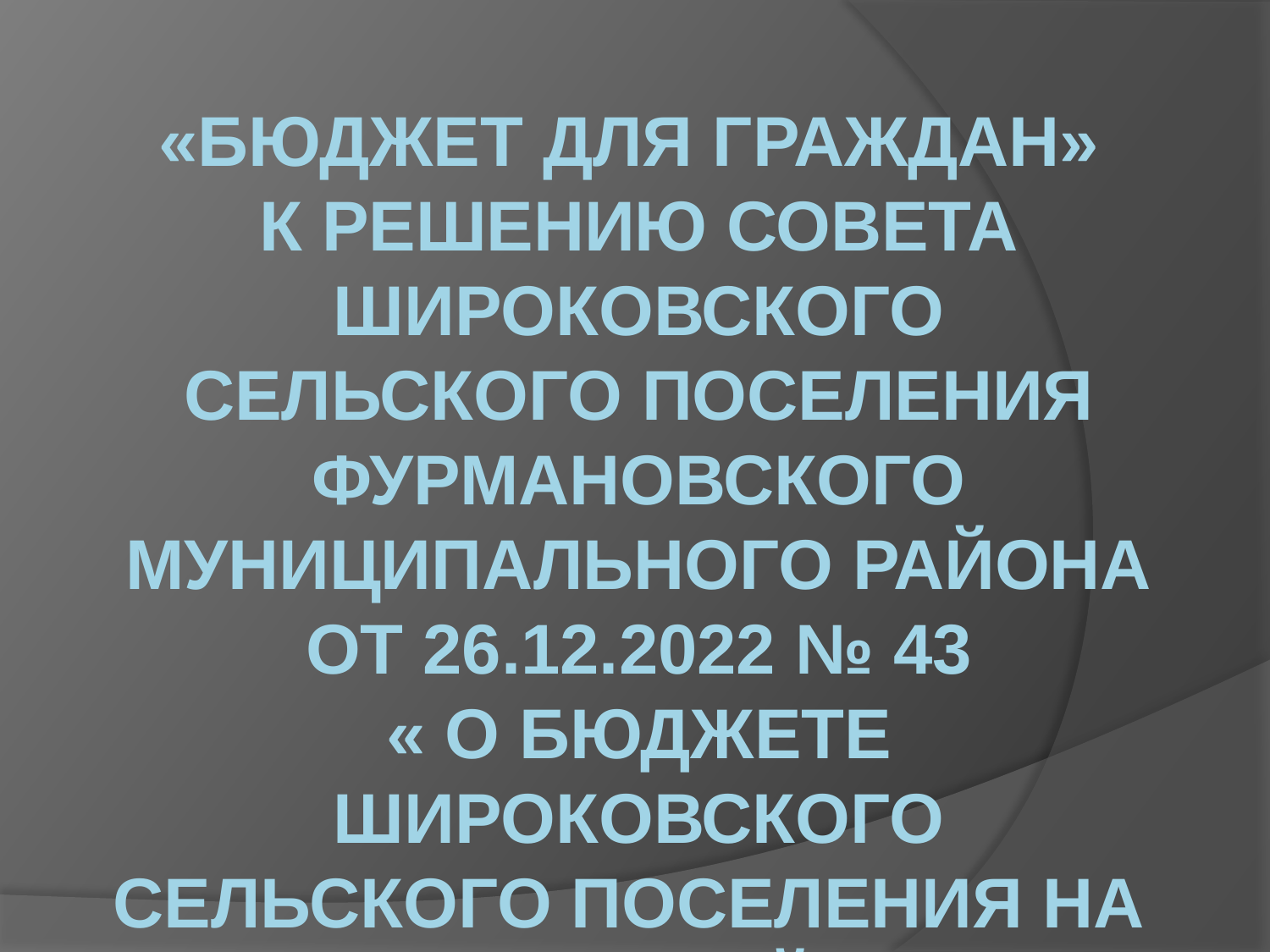

# «Бюджет для граждан» к решению совета широковского сельского поселения Фурмановского муниципального района от 26.12.2022 № 43 « О бюджете широковского сельского поселения на  2023 и плановый период 2024 и 2025 года»